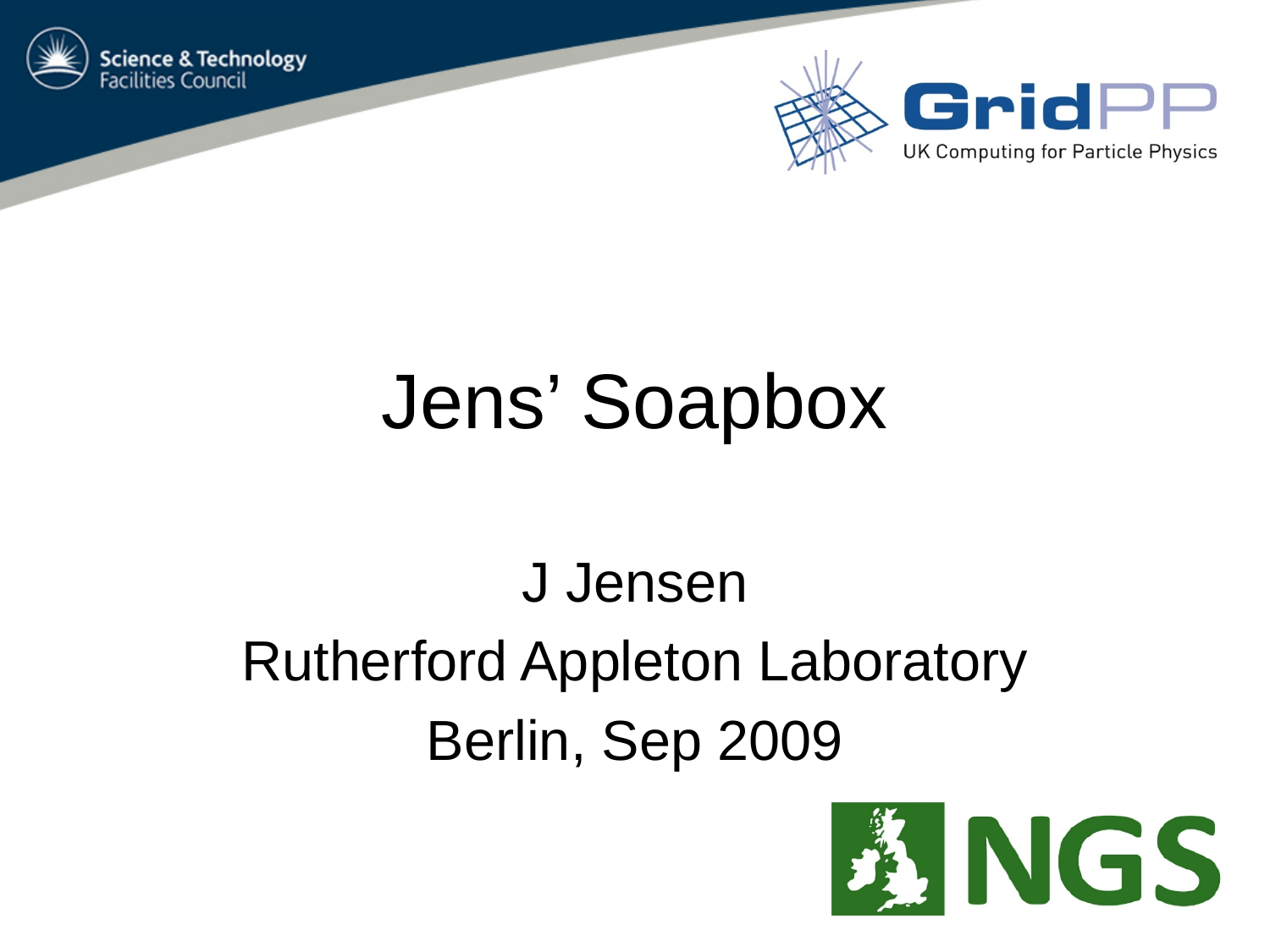

# Jens’ Soapbox
J Jensen
Rutherford Appleton Laboratory
Berlin, Sep 2009